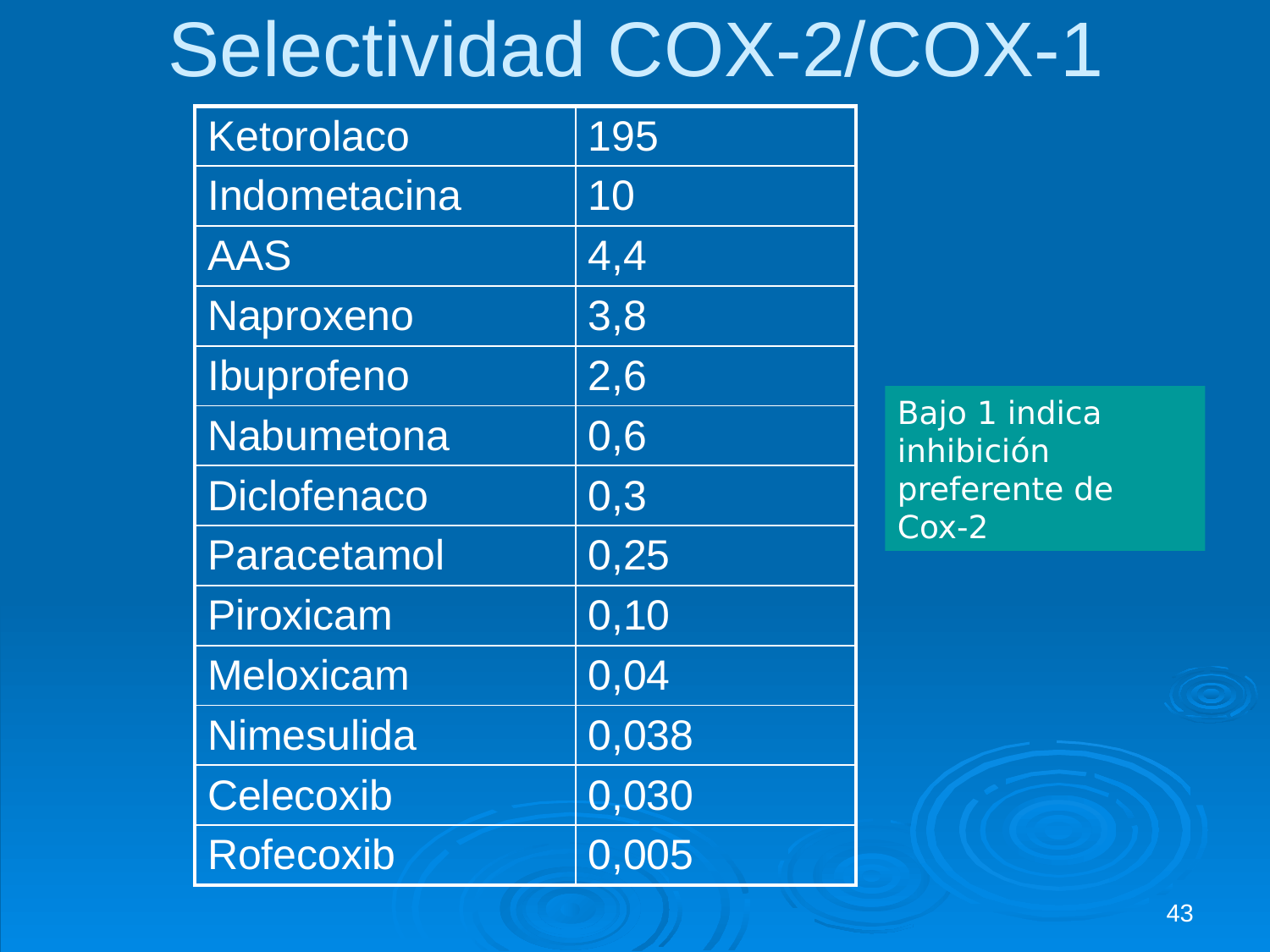

# Selectividad COX-2/COX-1
| Ketorolaco | 195 |
| --- | --- |
| Indometacina | 10 |
| AAS | 4,4 |
| Naproxeno | 3,8 |
| Ibuprofeno | 2,6 |
| Nabumetona | 0,6 |
| Diclofenaco | 0,3 |
| Paracetamol | 0,25 |
| Piroxicam | 0,10 |
| Meloxicam | 0,04 |
| Nimesulida | 0,038 |
| Celecoxib | 0,030 |
| Rofecoxib | 0,005 |

Bajo 1 indica inhibición preferente de Cox-2
43